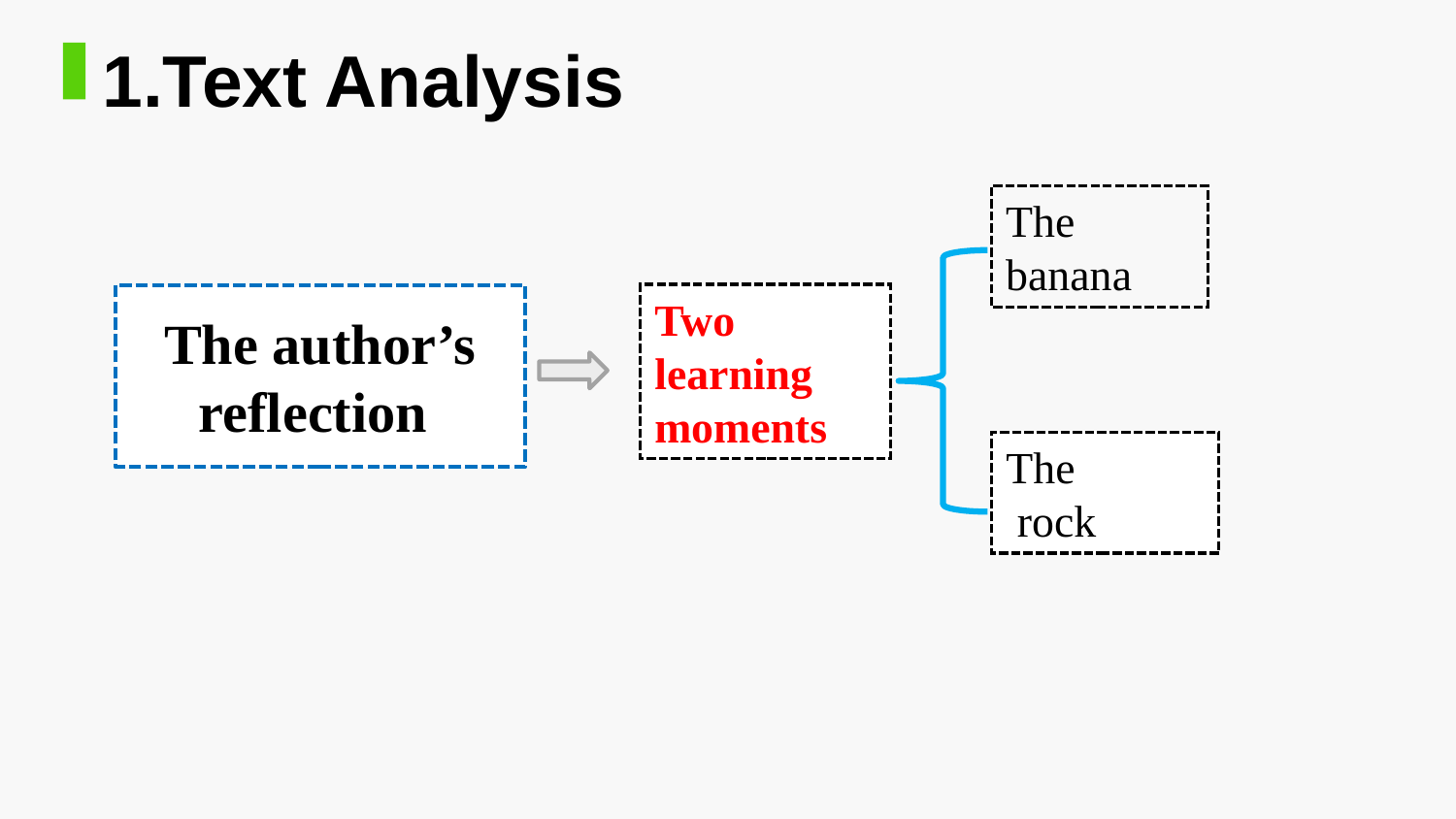

1.Text Analysis

The banana

Two learning moments
The author’s reflection

The
 rock